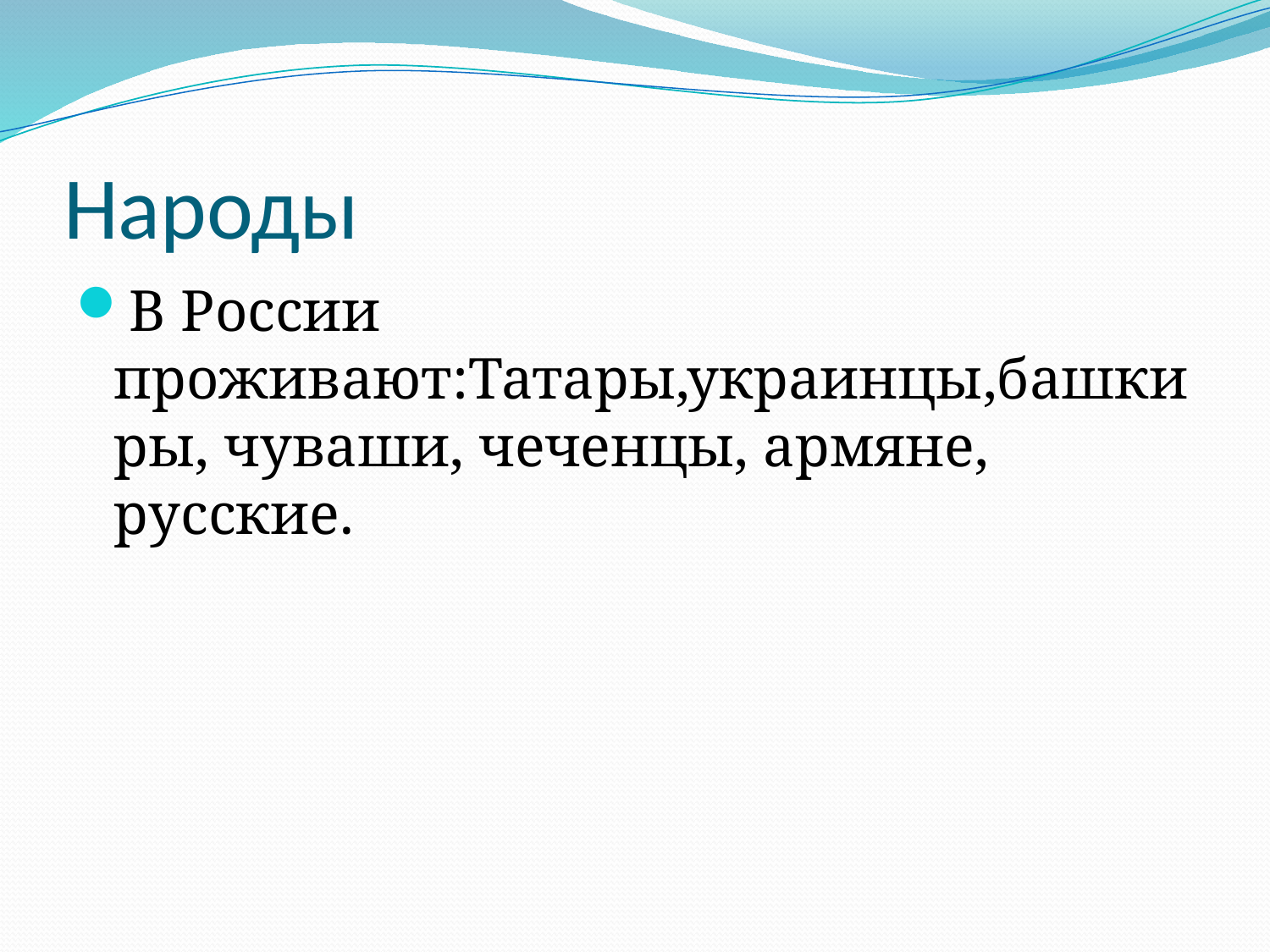

# Народы
В России проживают:Татары,украинцы,башкиры, чуваши, чеченцы, армяне, русские.